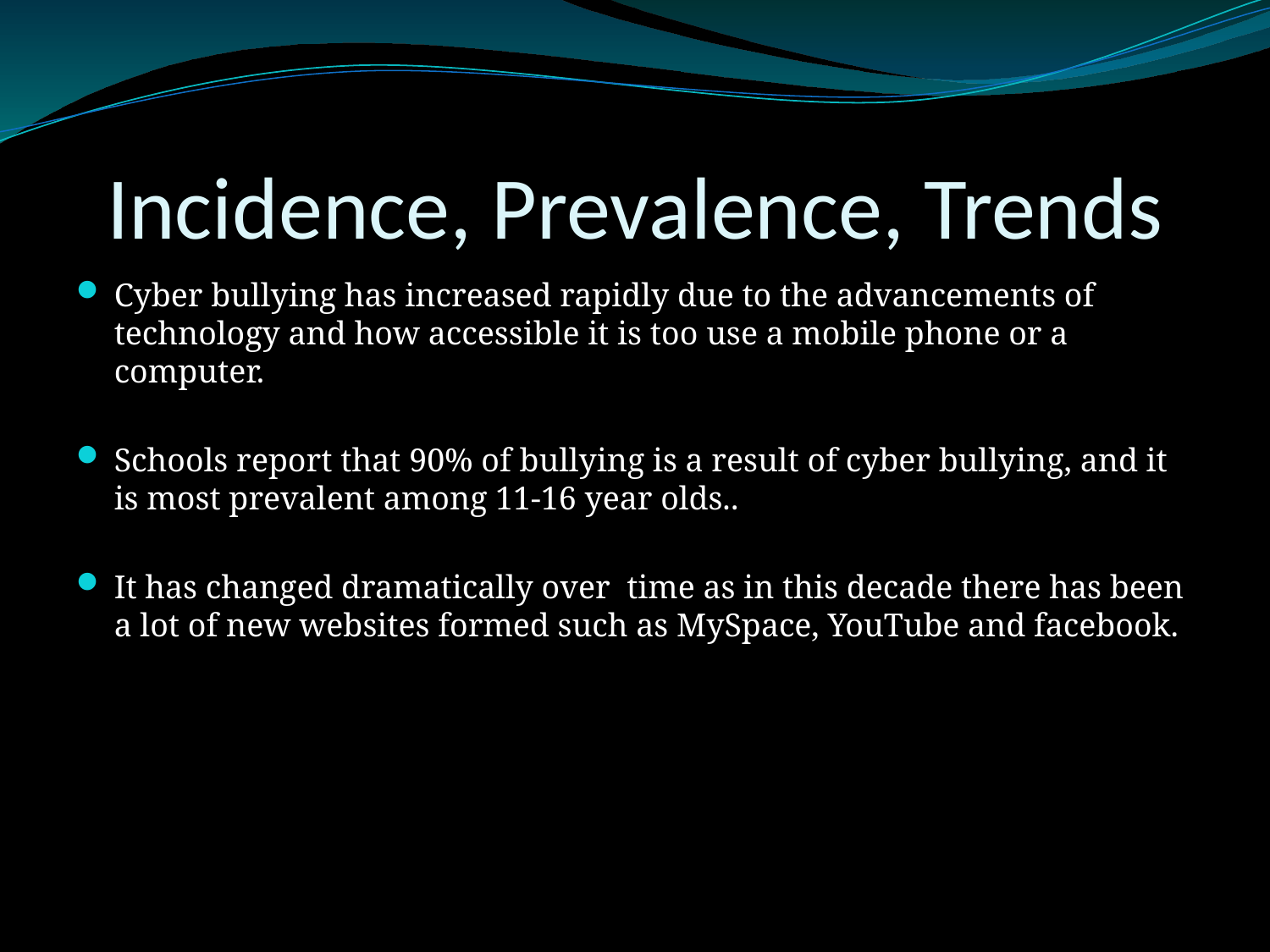

# Incidence, Prevalence, Trends
Cyber bullying has increased rapidly due to the advancements of technology and how accessible it is too use a mobile phone or a computer.

Schools report that 90% of bullying is a result of cyber bullying, and it is most prevalent among 11-16 year olds..

It has changed dramatically over  time as in this decade there has been a lot of new websites formed such as MySpace, YouTube and facebook.